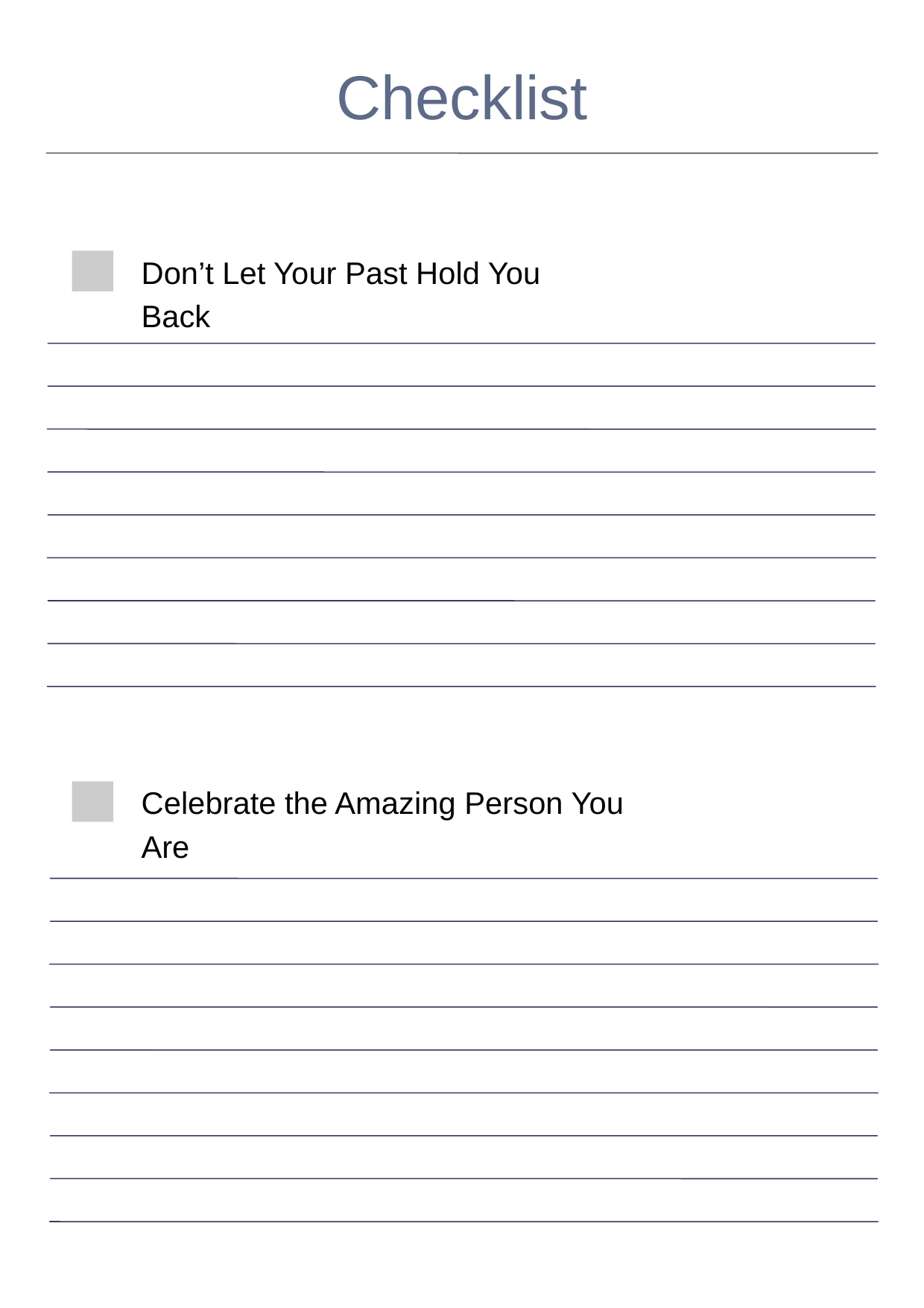

Checklist

Don’t Let Your Past Hold You Back

Celebrate the Amazing Person You Are